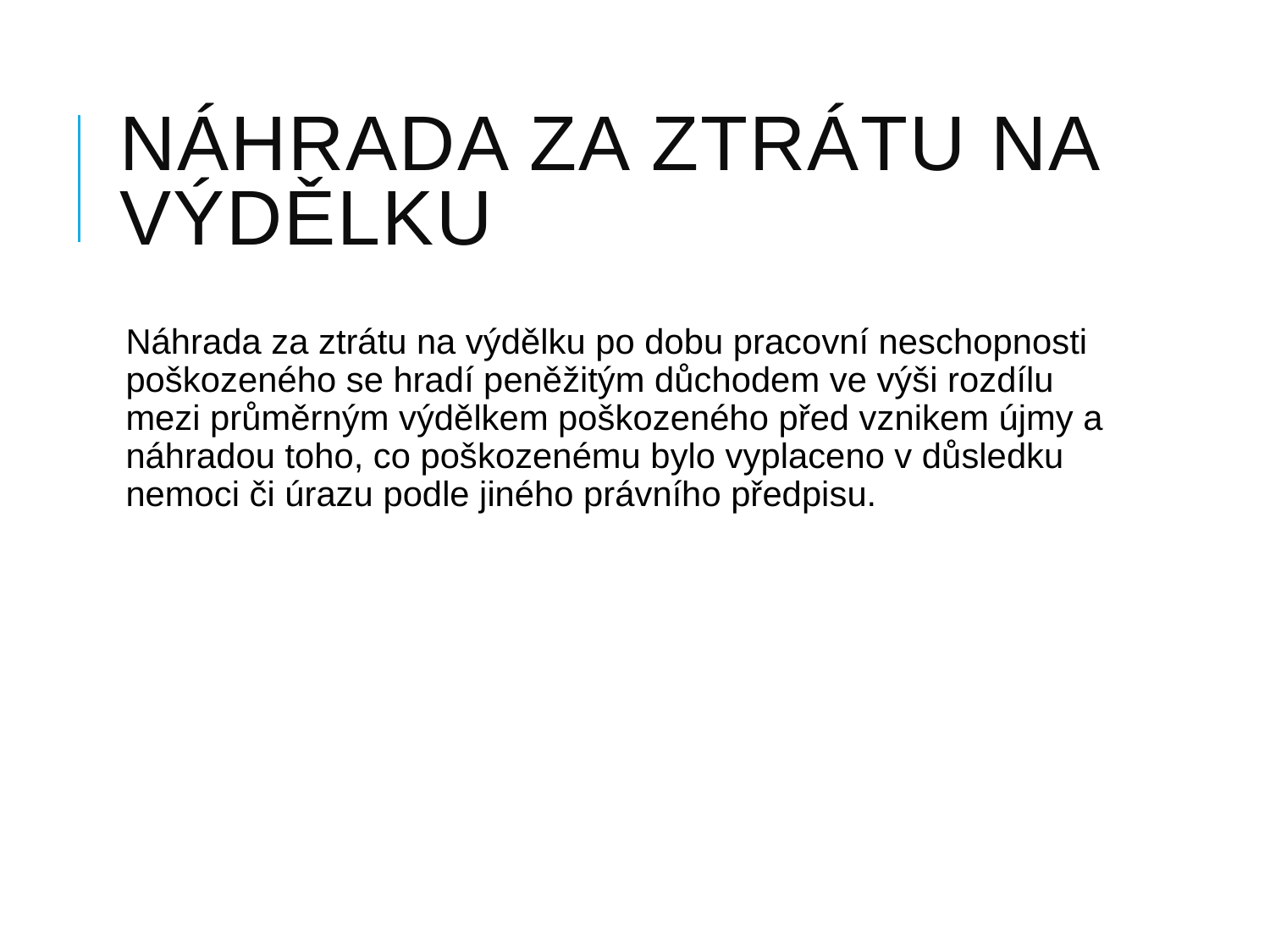

# Náhrada za ztrátu na výdělku
Náhrada za ztrátu na výdělku po dobu pracovní neschopnosti poškozeného se hradí peněžitým důchodem ve výši rozdílu mezi průměrným výdělkem poškozeného před vznikem újmy a náhradou toho, co poškozenému bylo vyplaceno v důsledku nemoci či úrazu podle jiného právního předpisu.